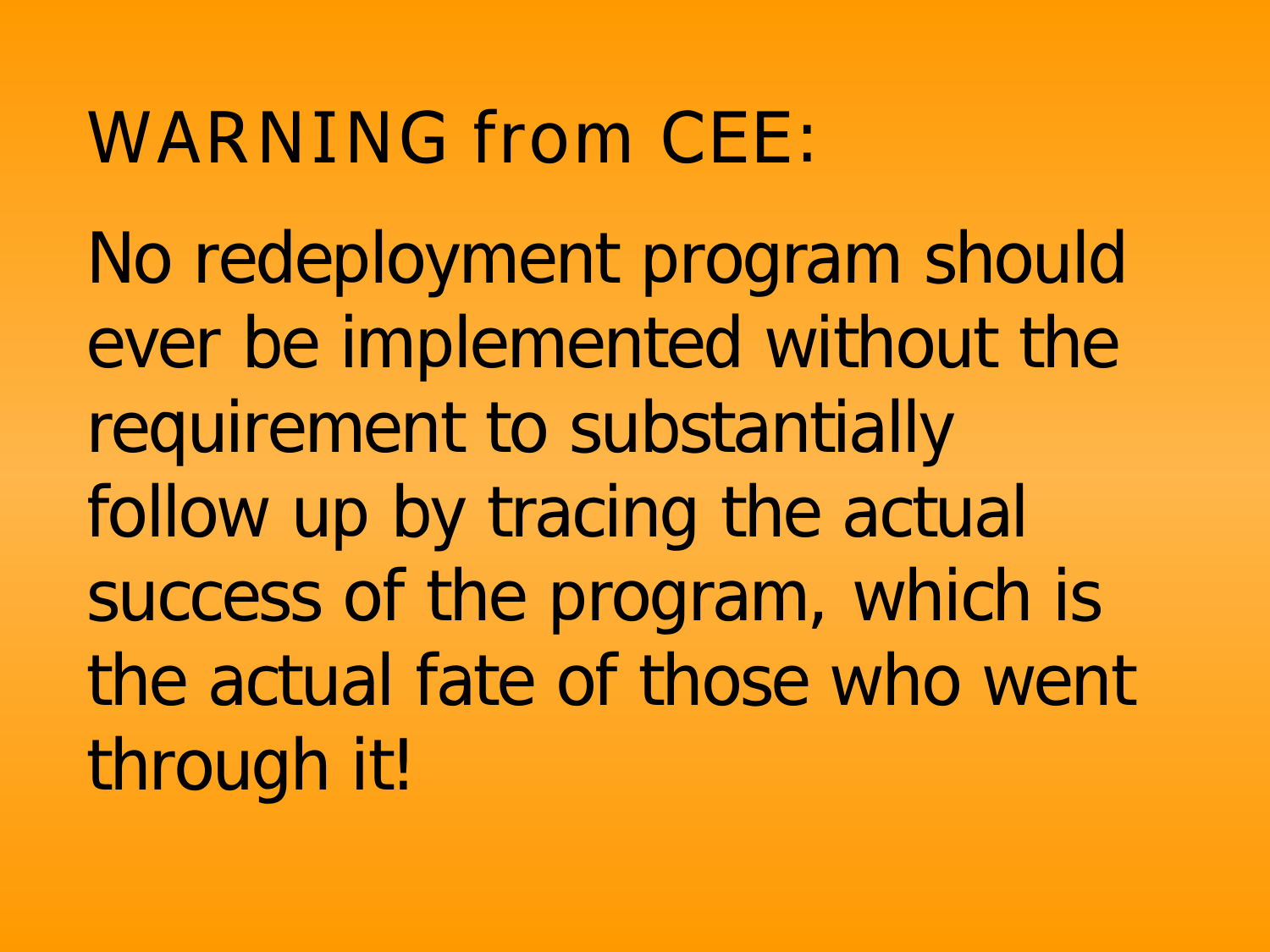

WARNING from CEE:
No redeployment program should ever be implemented without the requirement to substantially follow up by tracing the actual success of the program, which is the actual fate of those who went through it!